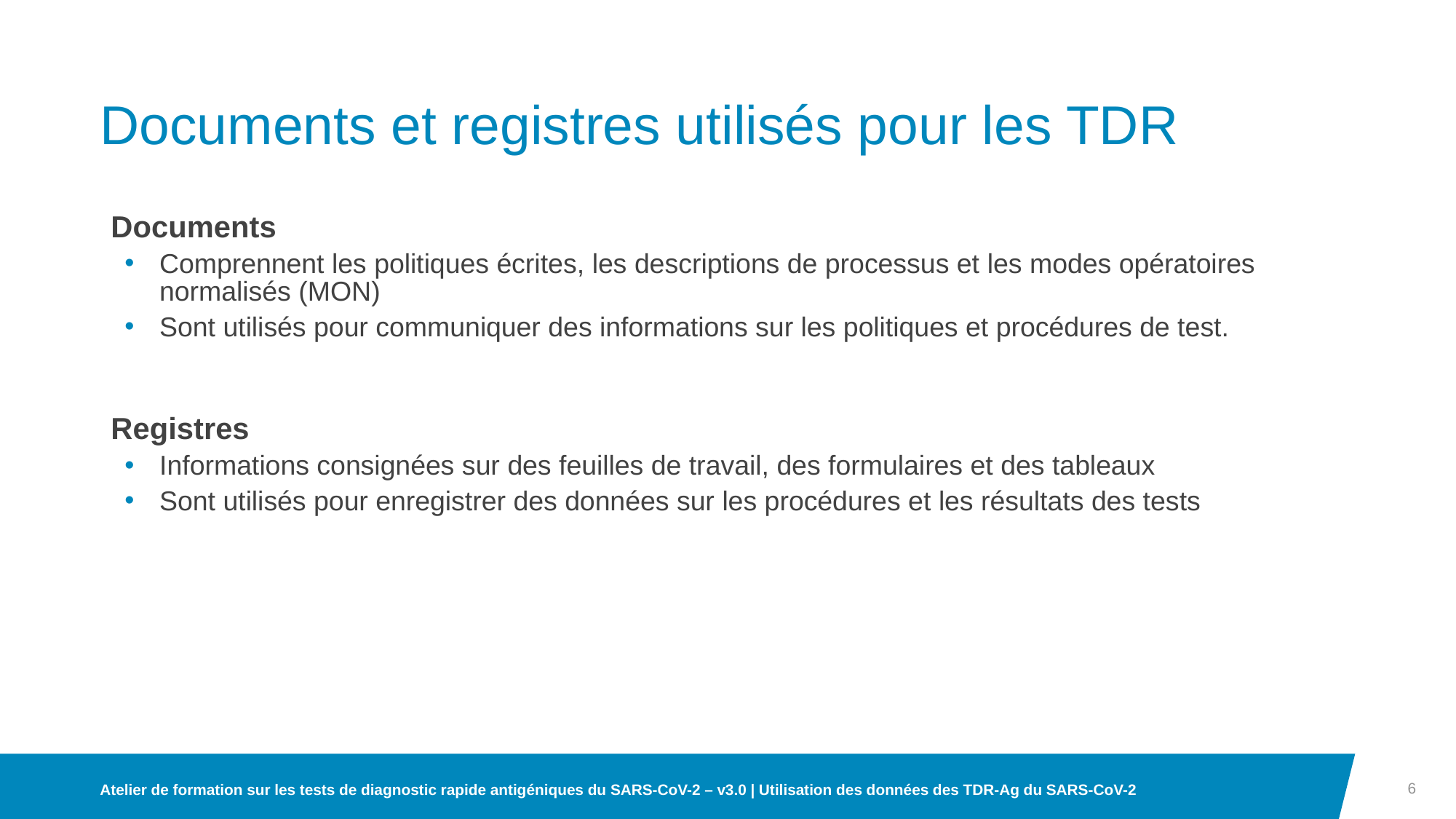

# Documents et registres utilisés pour les TDR
Documents
Comprennent les politiques écrites, les descriptions de processus et les modes opératoires normalisés (MON)
Sont utilisés pour communiquer des informations sur les politiques et procédures de test.

Registres
Informations consignées sur des feuilles de travail, des formulaires et des tableaux
Sont utilisés pour enregistrer des données sur les procédures et les résultats des tests

6
Atelier de formation sur les tests de diagnostic rapide antigéniques du SARS-CoV-2 – v3.0 | Utilisation des données des TDR-Ag du SARS-CoV-2